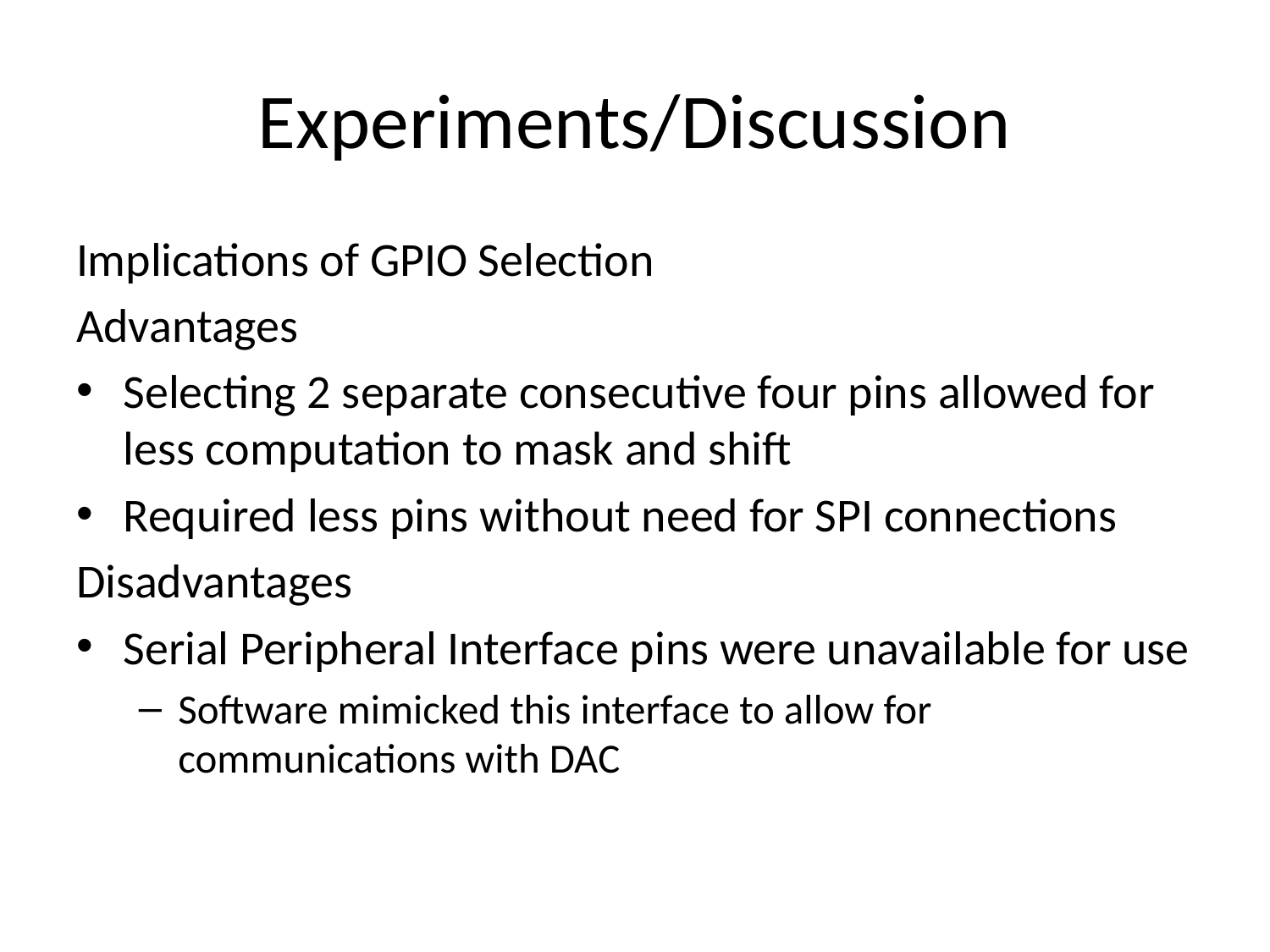

# Experiments/Discussion
Implications of GPIO Selection
Advantages
Selecting 2 separate consecutive four pins allowed for less computation to mask and shift
Required less pins without need for SPI connections
Disadvantages
Serial Peripheral Interface pins were unavailable for use
Software mimicked this interface to allow for communications with DAC